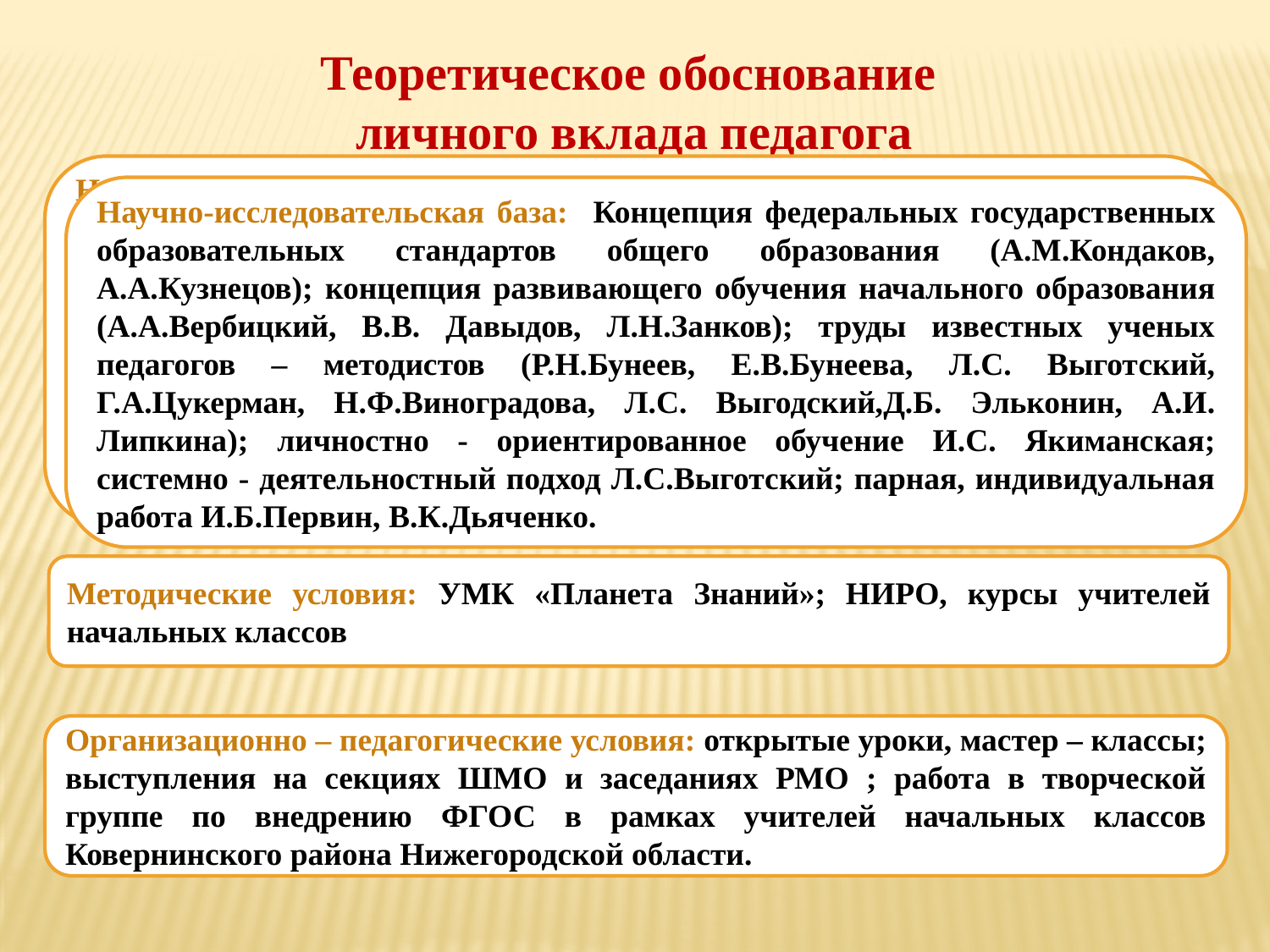

Теоретическое обоснование
личного вклада педагога
Научно-исследовательская база:  Концепция федеральных государственных образовательных стандартов общего образования (А.М.Кондаков, А.А.Кузнецов); концепция развивающего обучения начального образования (А.А.Вербицкий, В.В. Давыдов, Л.Н.Занков); труды известных ученых педагогов – методистов (Р.Н.Бунеев, Е.В.Бунеева, Л.С. Выготский, Г.А.Цукерман, Н.Ф.Виноградова, Л.С. Выгодский,Д.Б. Эльконин, А.И. Липкина); личностно - ориентированное обучение И.С. Якиманская; системно - деятельностный подход Л.С.Выготский; парная, индивидуальная работа И.Б.Первин, В.К.Дьяченко.
Научно-исследовательская база:  Концепция федеральных государственных образовательных стандартов общего образования (А.М.Кондаков, А.А.Кузнецов); концепция развивающего обучения начального образования (А.А.Вербицкий, В.В. Давыдов, Л.Н.Занков); труды известных ученых педагогов – методистов (Р.Н.Бунеев, Е.В.Бунеева, Л.С. Выготский, Г.А.Цукерман, Н.Ф.Виноградова, Л.С. Выгодский,Д.Б. Эльконин, А.И. Липкина); личностно - ориентированное обучение И.С. Якиманская; системно - деятельностный подход Л.С.Выготский; парная, индивидуальная работа И.Б.Первин, В.К.Дьяченко.
Методические условия: УМК «Планета Знаний»; НИРО, курсы учителей начальных классов
Организационно – педагогические условия: открытые уроки, мастер – классы; выступления на секциях ШМО и заседаниях РМО ; работа в творческой группе по внедрению ФГОС в рамках учителей начальных классов Ковернинского района Нижегородской области.